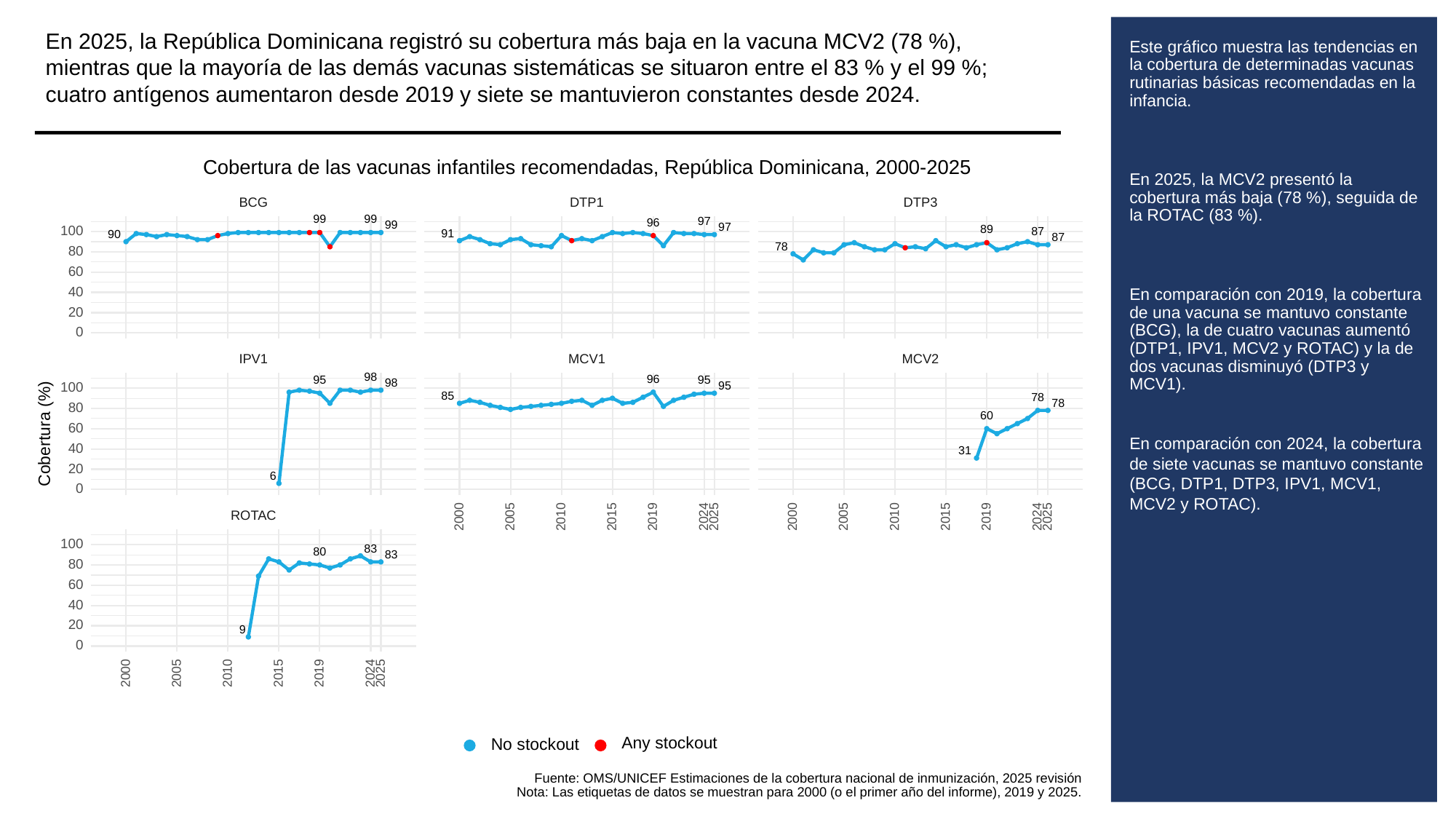

En 2025, la República Dominicana registró su cobertura más baja en la vacuna MCV2 (78 %), mientras que la mayoría de las demás vacunas sistemáticas se situaron entre el 83 % y el 99 %; cuatro antígenos aumentaron desde 2019 y siete se mantuvieron constantes desde 2024.
# Este gráfico muestra las tendencias en la cobertura de determinadas vacunas rutinarias básicas recomendadas en la infancia.

En 2025, la MCV2 presentó la cobertura más baja (78 %), seguida de la ROTAC (83 %).

En comparación con 2019, la cobertura de una vacuna se mantuvo constante (BCG), la de cuatro vacunas aumentó (DTP1, IPV1, MCV2 y ROTAC) y la de dos vacunas disminuyó (DTP3 y MCV1).

En comparación con 2024, la cobertura de siete vacunas se mantuvo constante (BCG, DTP1, DTP3, IPV1, MCV1, MCV2 y ROTAC).

Cobertura de las vacunas infantiles recomendadas, República Dominicana, 2000-2025
BCG
DTP3
DTP1
99
99

97
96

99
97
89
100
87
91

90

87

78

80

60

40

20

0

MCV1
MCV2
IPV1

98
96
95
95

98
95
100

85
78

78

80

60

60
Cobertura (%)

40
31

20

6

0

ROTAC
2000
2005
2010
2015
2019
2024
2025
2000
2005
2010
2015
2019
2024
2025

100

83
80
83

80

60

40

20

9

0

2000
2005
2010
2015
2019
2024
2025
Any stockout
No stockout

Fuente: OMS/UNICEF Estimaciones de la cobertura nacional de inmunización, 2025 revisión
Nota: Las etiquetas de datos se muestran para 2000 (o el primer año del informe), 2019 y 2025.